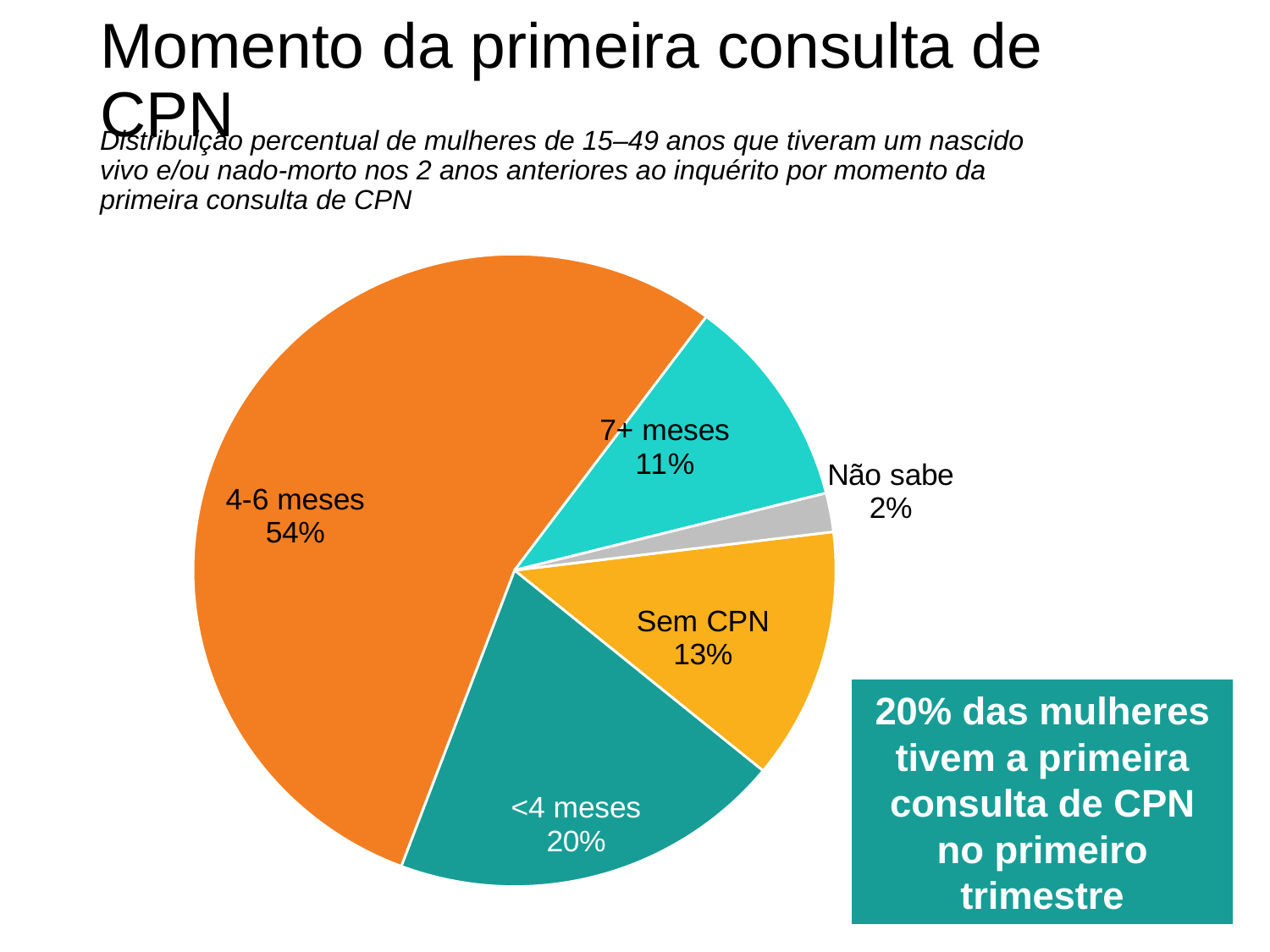

# Momento da primeira consulta de CPN
Distribuição percentual de mulheres de 15–49 anos que tiveram um nascido vivo e/ou nado-morto nos 2 anos anteriores ao inquérito por momento da primeira consulta de CPN

### Chart

| Category | Sales |
|---|---|
| Sem CPN | 13.0 |
| <4 meses | 20.0 |
| 4-6 meses | 55.0 |
| 7+ meses | 11.0 |
| Não sabe | 2.0 |
20% das mulheres tivem a primeira consulta de CPN no primeiro trimestre